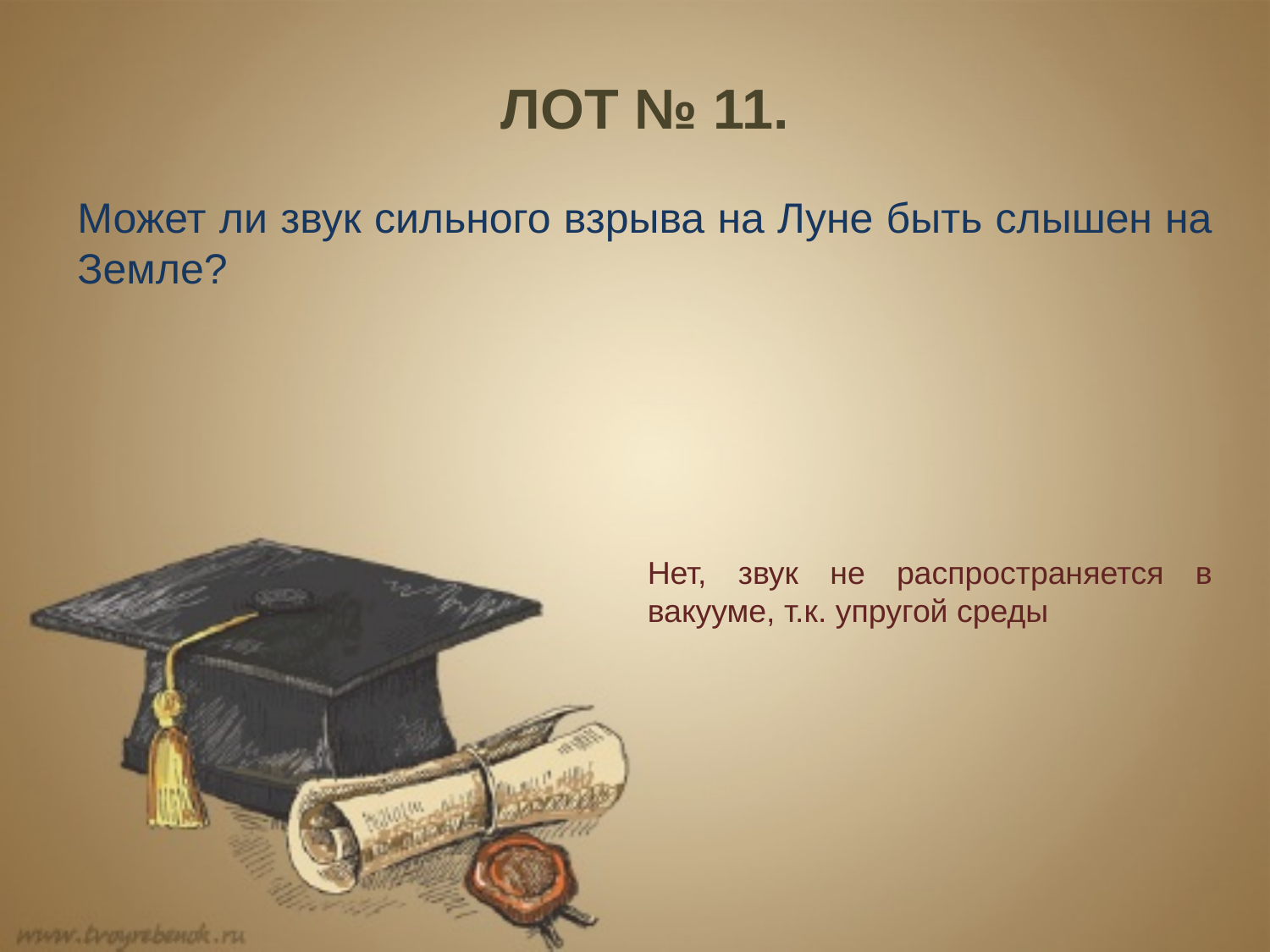

ЛОТ № 11.

Может ли звук сильного взрыва на Луне быть слышен на Земле?

Нет, звук не распространяется в вакууме, т.к. упругой среды